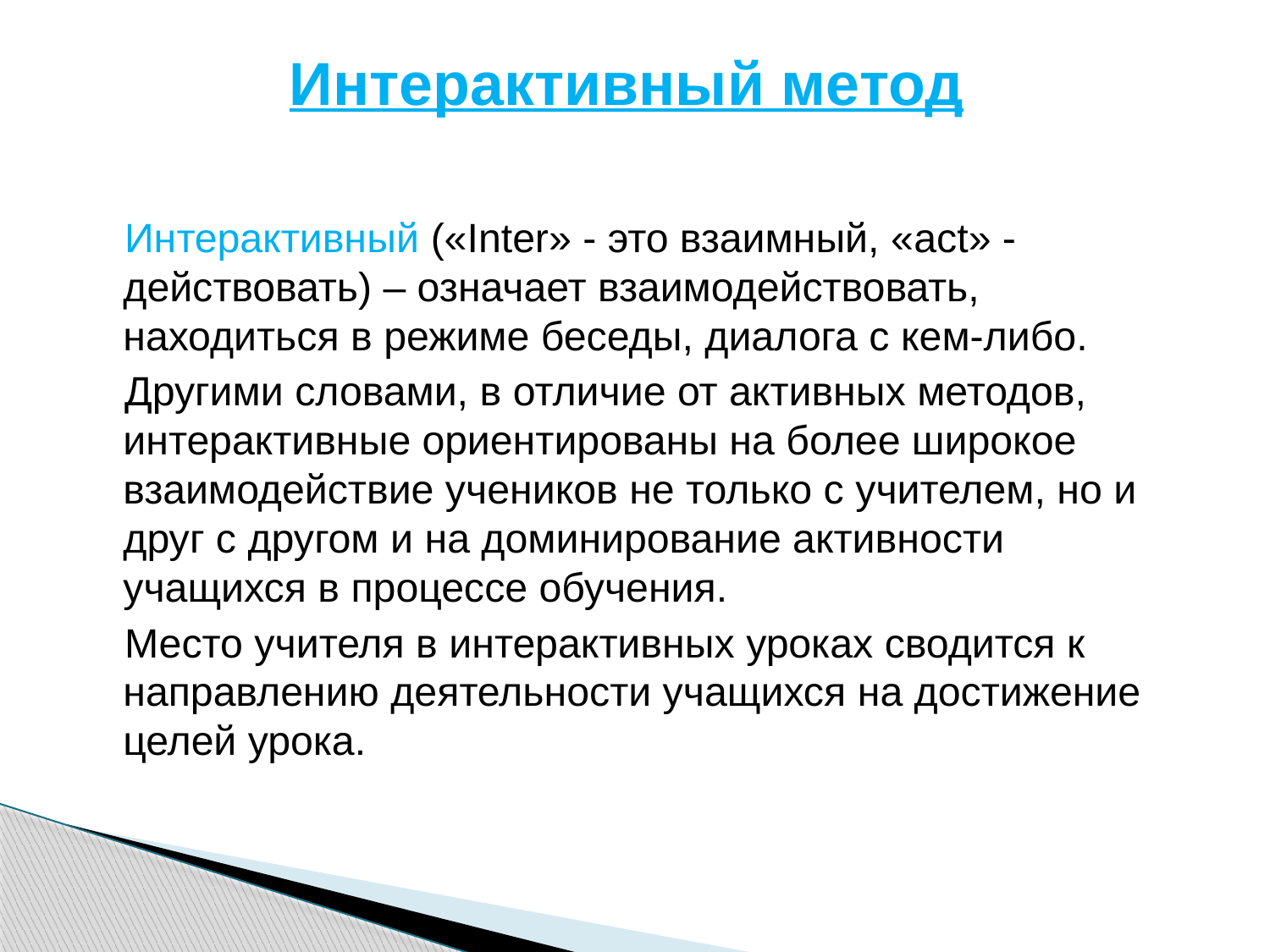

# Интерактивный метод
   Интерактивный («Inter» - это взаимный, «act» - действовать) – означает взаимодействовать, находиться в режиме беседы, диалога с кем-либо.
   Другими словами, в отличие от активных методов, интерактивные ориентированы на более широкое взаимодействие учеников не только с учителем, но и друг с другом и на доминирование активности учащихся в процессе обучения.
   Место учителя в интерактивных уроках сводится к направлению деятельности учащихся на достижение целей урока.